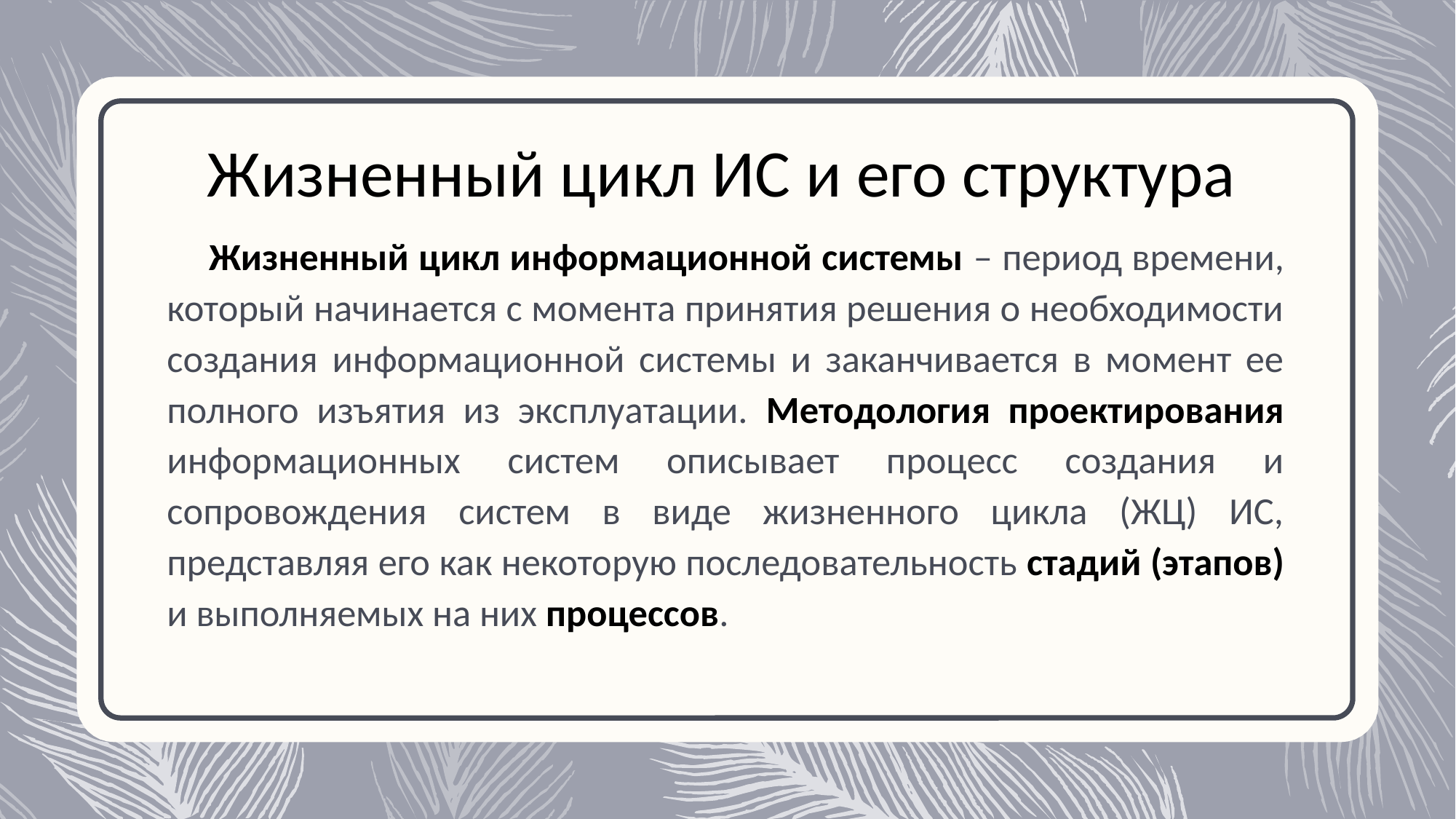

Жизненный цикл ИС и его структура
Жизненный цикл информационной системы – период времени, который начинается с момента принятия решения о необходимости создания информационной системы и заканчивается в момент ее полного изъятия из эксплуатации. Методология проектирования информационных систем описывает процесс создания и сопровождения систем в виде жизненного цикла (ЖЦ) ИС, представляя его как некоторую последовательность стадий (этапов) и выполняемых на них процессов.